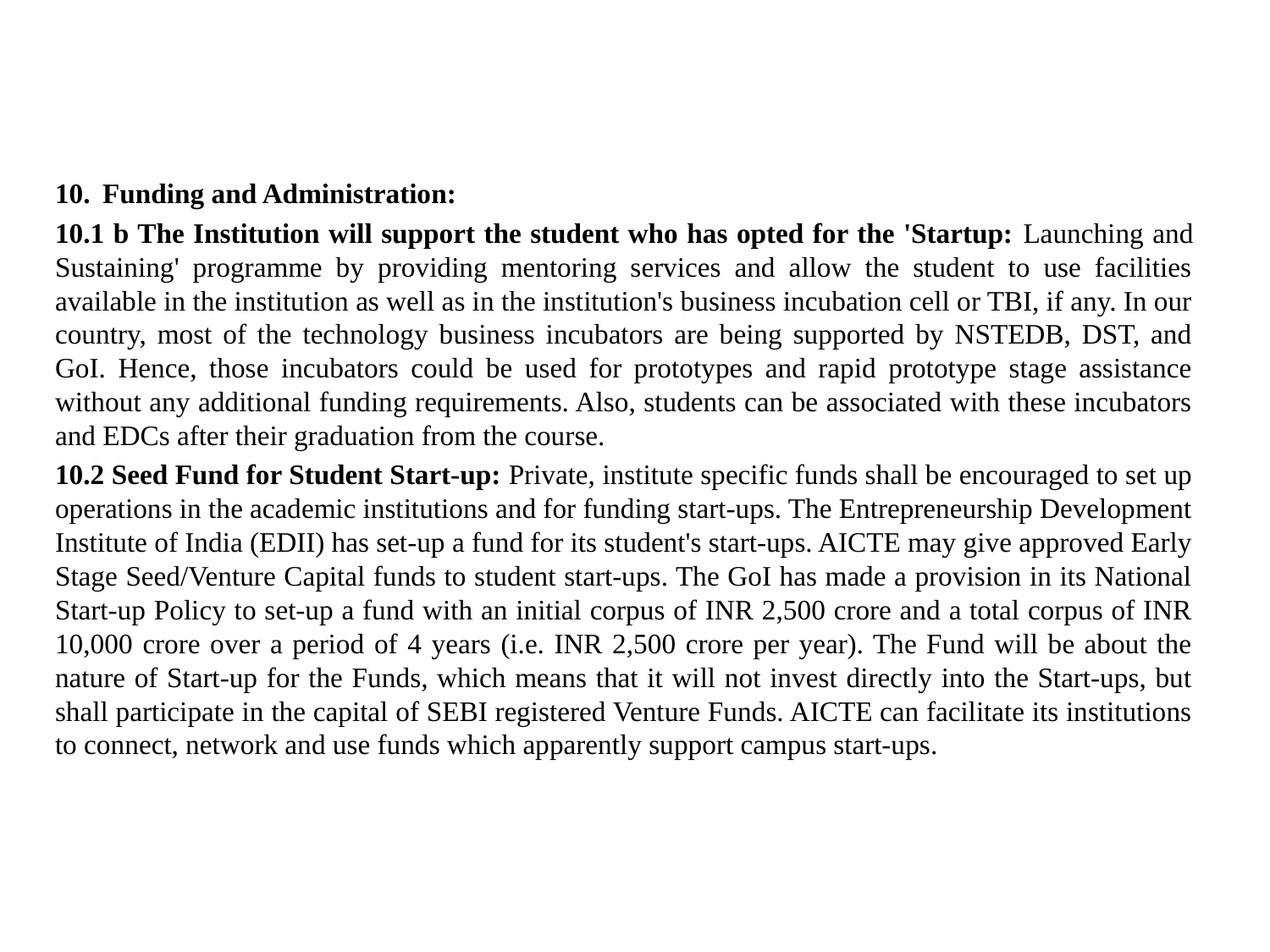

Funding and Administration:
10.1 b The Institution will support the student who has opted for the 'Startup: Launching and Sustaining' programme by providing mentoring services and allow the student to use facilities available in the institution as well as in the institution's business incubation cell or TBI, if any. In our country, most of the technology business incubators are being supported by NSTEDB, DST, and GoI. Hence, those incubators could be used for prototypes and rapid prototype stage assistance without any additional funding requirements. Also, students can be associated with these incubators and EDCs after their graduation from the course.
10.2 Seed Fund for Student Start-up: Private, institute specific funds shall be encouraged to set up operations in the academic institutions and for funding start-ups. The Entrepreneurship Development Institute of India (EDII) has set-up a fund for its student's start-ups. AICTE may give approved Early Stage Seed/Venture Capital funds to student start-ups. The GoI has made a provision in its National Start-up Policy to set-up a fund with an initial corpus of INR 2,500 crore and a total corpus of INR 10,000 crore over a period of 4 years (i.e. INR 2,500 crore per year). The Fund will be about the nature of Start-up for the Funds, which means that it will not invest directly into the Start-ups, but shall participate in the capital of SEBI registered Venture Funds. AICTE can facilitate its institutions to connect, network and use funds which apparently support campus start-ups.